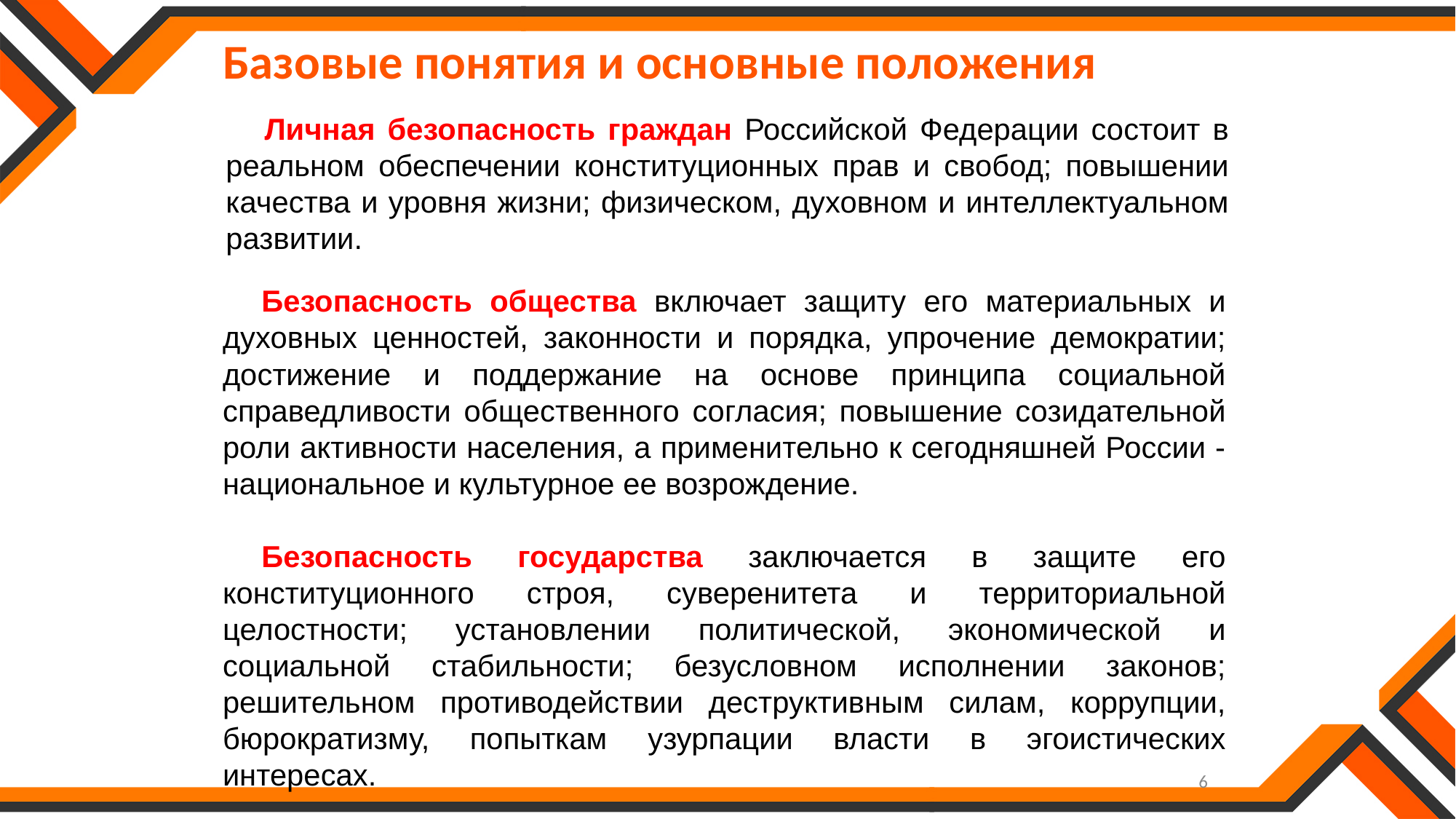

Базовые понятия и основные положения
Личная безопасность граждан Российской Федерации состоит в реальном обеспечении конституционных прав и свобод; повышении качества и уровня жизни; физическом, духовном и интеллектуальном развитии.

Безопасность общества включает защиту его материальных и духовных ценностей, законности и порядка, упрочение демократии; достижение и поддержание на основе принципа социальной справедливости общественного согласия; повышение созидательной роли активности населения, а применительно к сегодняшней России - национальное и культурное ее возрождение.

Безопасность государства заключается в защите его конституционного строя, суверенитета и территориальной целостности; установлении политической, экономической и социальной стабильности; безусловном исполнении законов; решительном противодействии деструктивным силам, коррупции, бюрократизму, попыткам узурпации власти в эгоистических интересах.

6